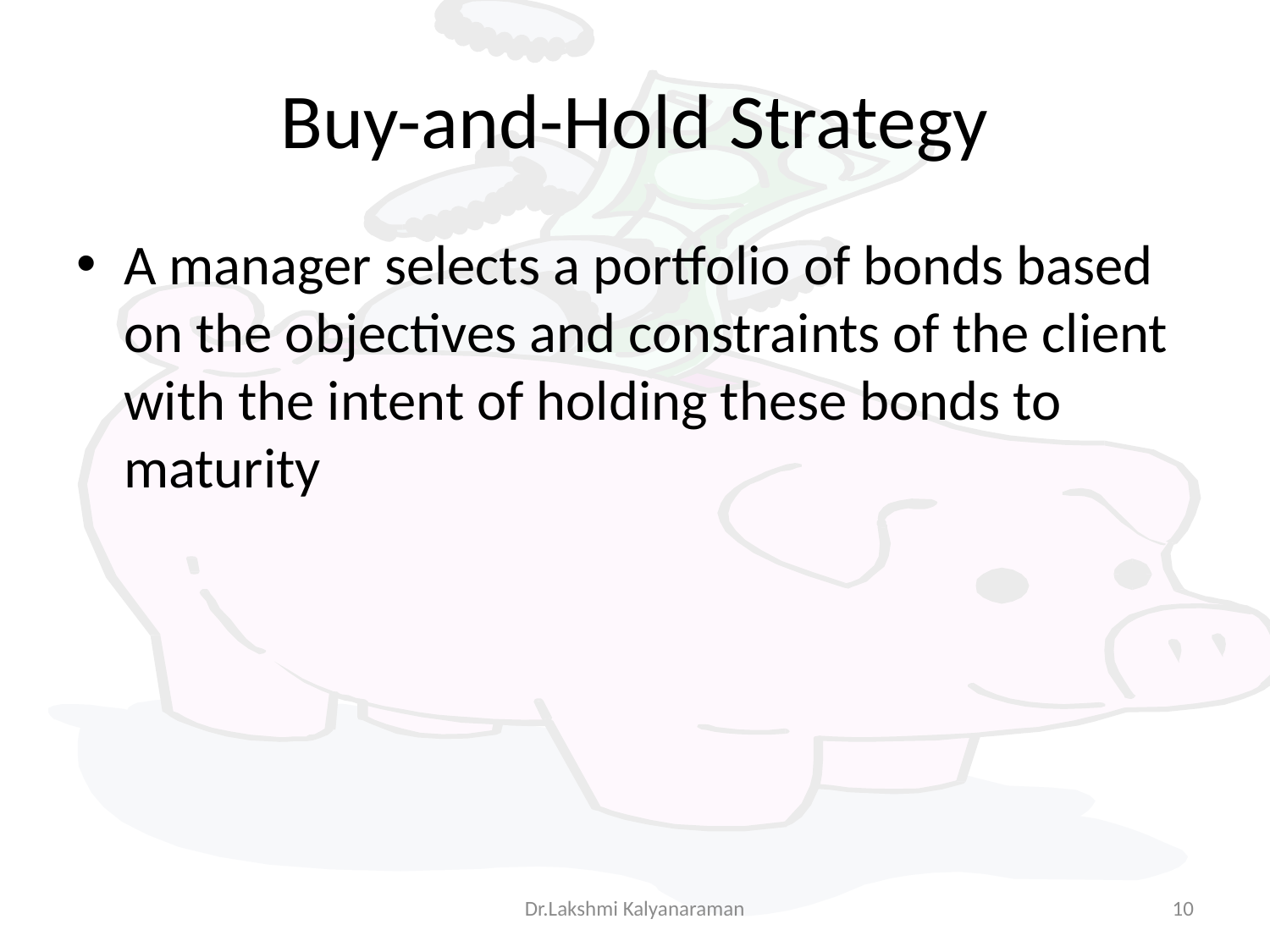

# Buy-and-Hold Strategy
A manager selects a portfolio of bonds based on the objectives and constraints of the client with the intent of holding these bonds to maturity

Dr.Lakshmi Kalyanaraman
10